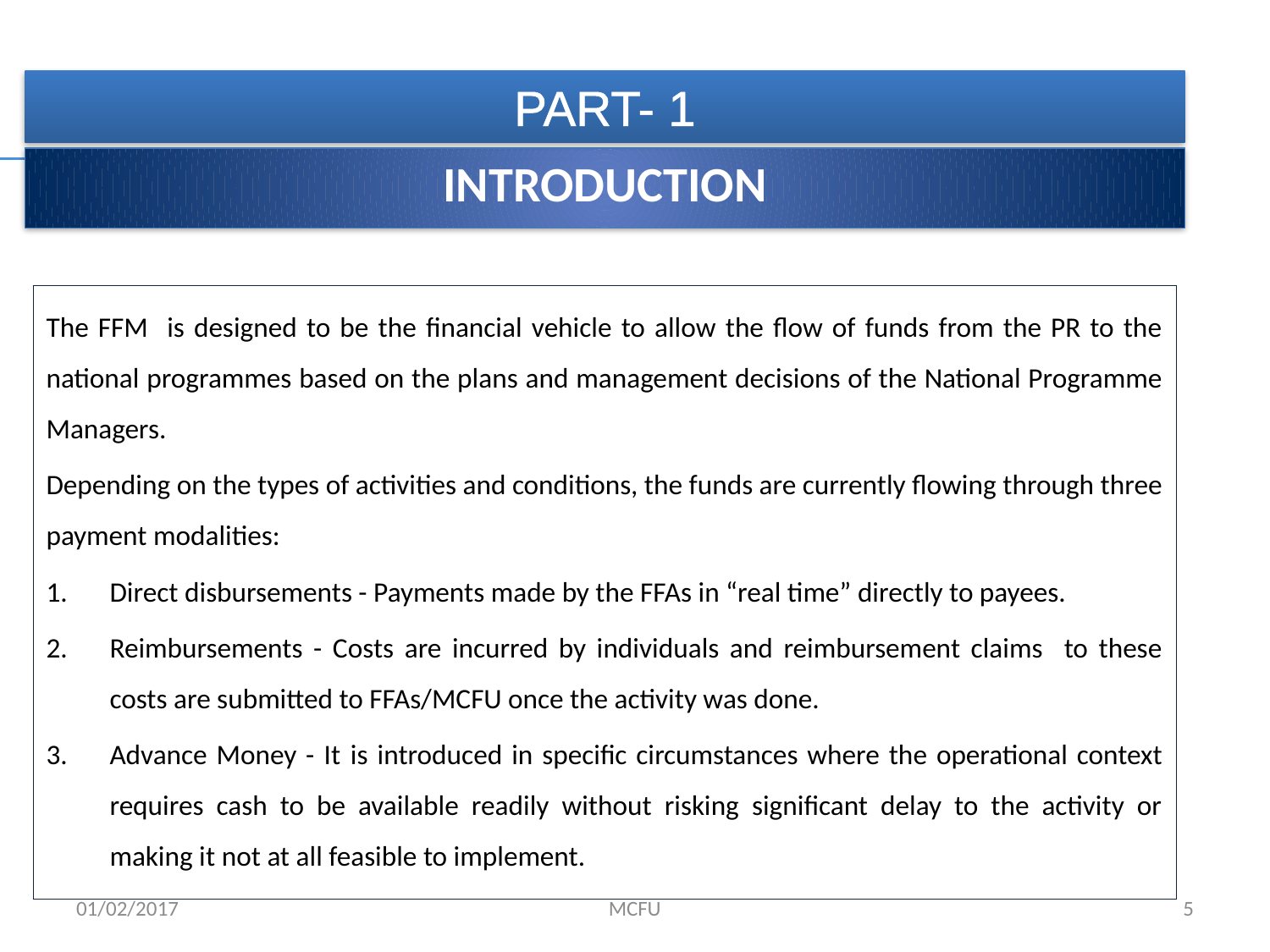

PART- 1
Introduction
The FFM  is designed to be the financial vehicle to allow the flow of funds from the PR to the national programmes based on the plans and management decisions of the National Programme Managers.
Depending on the types of activities and conditions, the funds are currently flowing through three payment modalities:
Direct disbursements - Payments made by the FFAs in “real time” directly to payees.
Reimbursements - Costs are incurred by individuals and reimbursement claims  to these costs are submitted to FFAs/MCFU once the activity was done.
Advance Money - It is introduced in specific circumstances where the operational context requires cash to be available readily without risking significant delay to the activity or making it not at all feasible to implement.
01/02/2017
MCFU
5